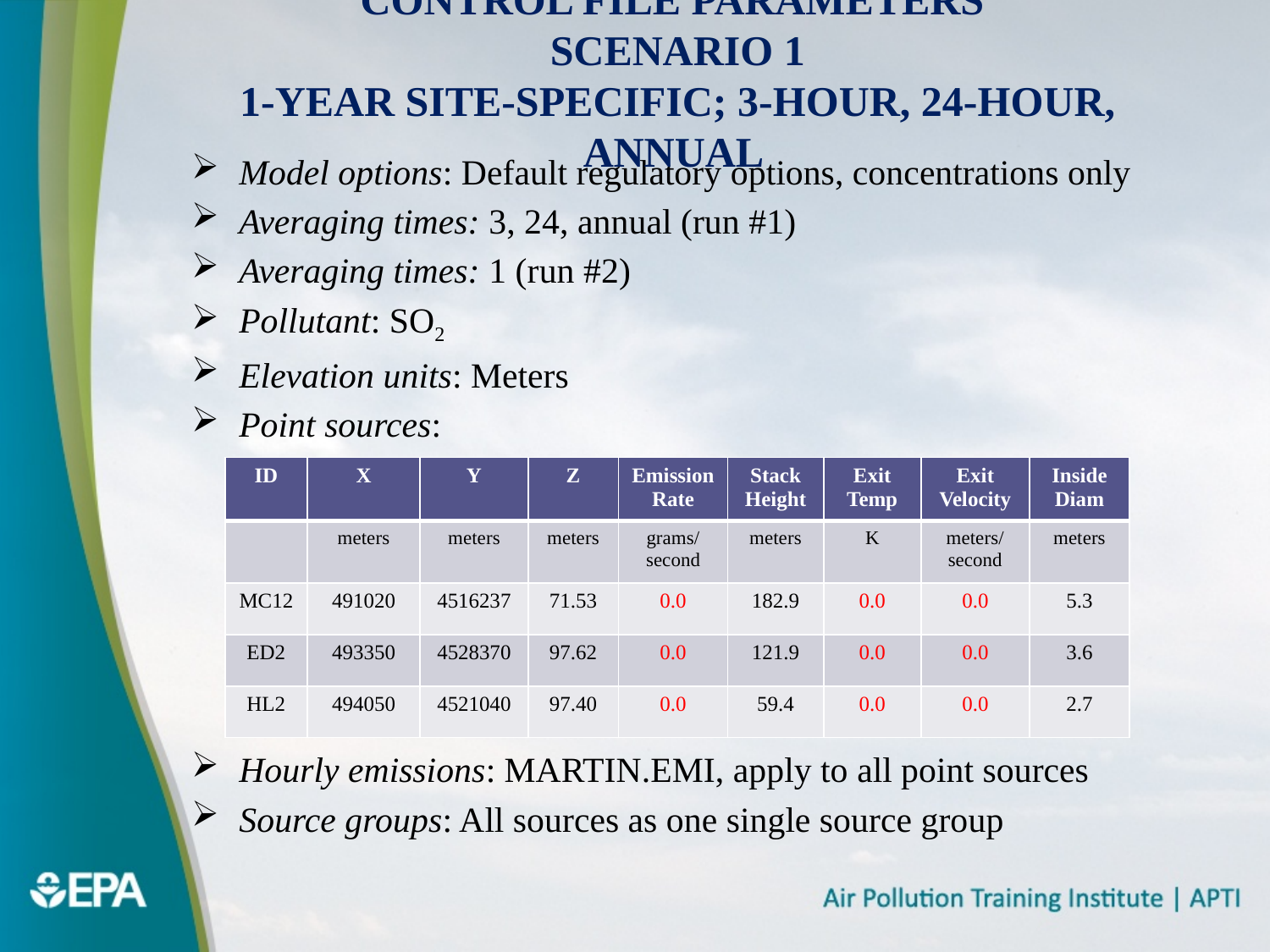

# Control File parameters Scenario 1 1-Year Site-specific; 3-Hour, 24-Hour, Annual
Model options: Default regulatory options, concentrations only
Averaging times: 3, 24, annual (run #1)
Averaging times: 1 (run #2)
Pollutant: SO2
Elevation units: Meters
Point sources:

Hourly emissions: MARTIN.EMI, apply to all point sources
Source groups: All sources as one single source group
| ID | X | Y | Z | Emission Rate | Stack Height | Exit Temp | Exit Velocity | Inside Diam |
| --- | --- | --- | --- | --- | --- | --- | --- | --- |
|  | meters | meters | meters | grams/ second | meters | K | meters/ second | meters |
| MC12 | 491020 | 4516237 | 71.53 | 0.0 | 182.9 | 0.0 | 0.0 | 5.3 |
| ED2 | 493350 | 4528370 | 97.62 | 0.0 | 121.9 | 0.0 | 0.0 | 3.6 |
| HL2 | 494050 | 4521040 | 97.40 | 0.0 | 59.4 | 0.0 | 0.0 | 2.7 |